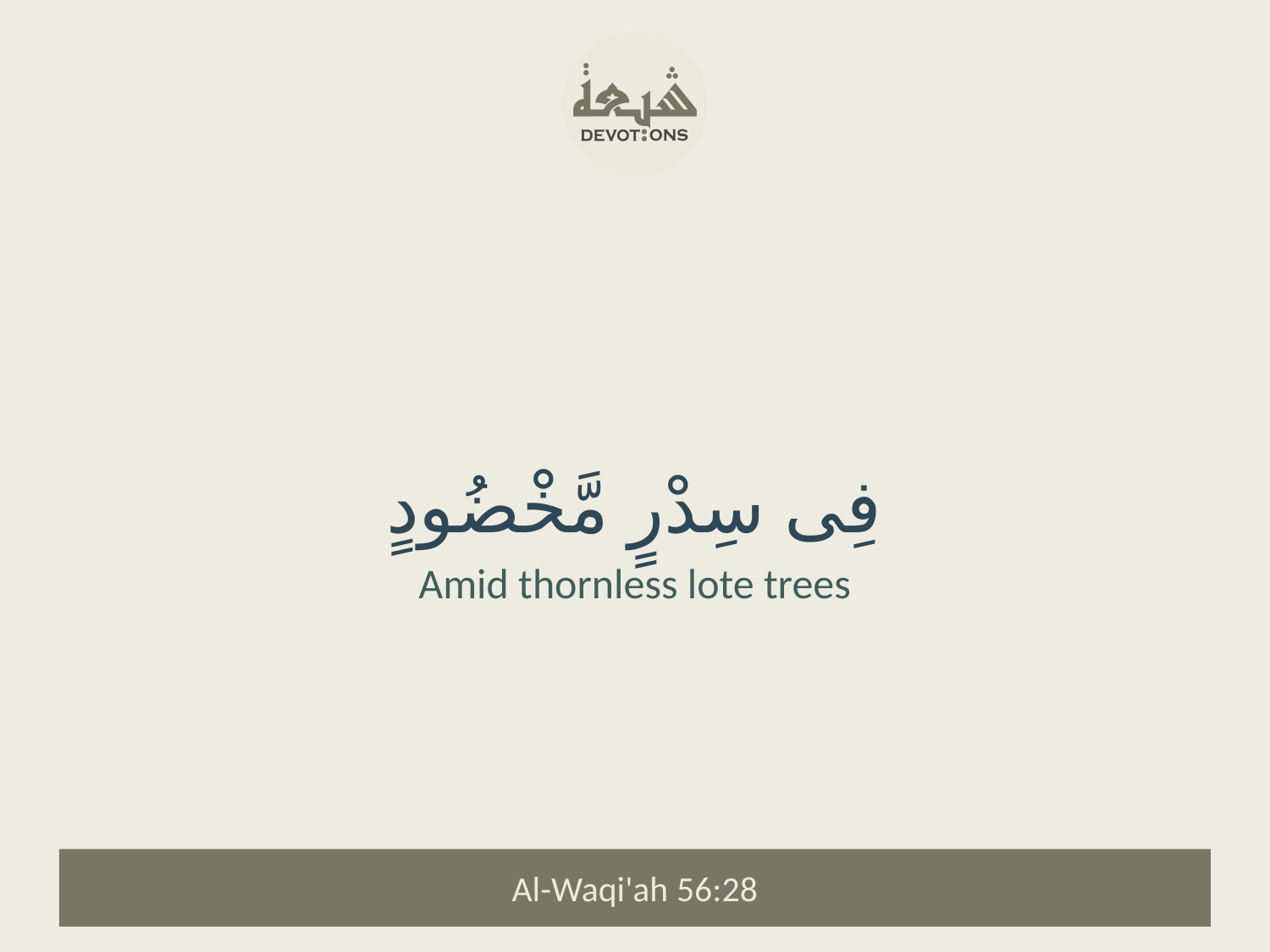

فِى سِدْرٍ مَّخْضُودٍ
Amid thornless lote trees
Al-Waqi'ah 56:28